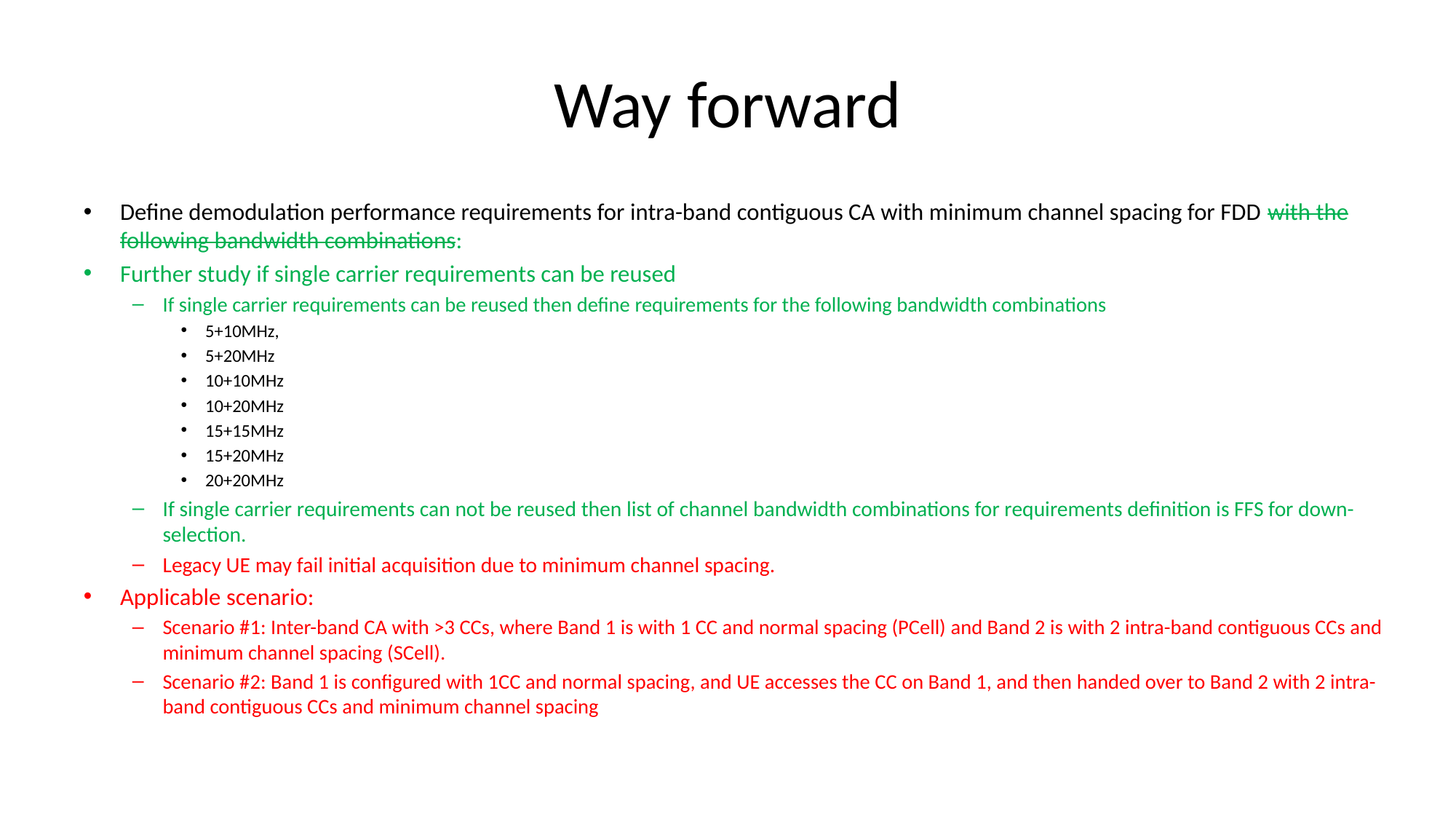

# Way forward
Define demodulation performance requirements for intra-band contiguous CA with minimum channel spacing for FDD with the following bandwidth combinations:
Further study if single carrier requirements can be reused
If single carrier requirements can be reused then define requirements for the following bandwidth combinations
5+10MHz,
5+20MHz
10+10MHz
10+20MHz
15+15MHz
15+20MHz
20+20MHz
If single carrier requirements can not be reused then list of channel bandwidth combinations for requirements definition is FFS for down-selection.
Legacy UE may fail initial acquisition due to minimum channel spacing.
Applicable scenario:
Scenario #1: Inter-band CA with >3 CCs, where Band 1 is with 1 CC and normal spacing (PCell) and Band 2 is with 2 intra-band contiguous CCs and minimum channel spacing (SCell).
Scenario #2: Band 1 is configured with 1CC and normal spacing, and UE accesses the CC on Band 1, and then handed over to Band 2 with 2 intra-band contiguous CCs and minimum channel spacing